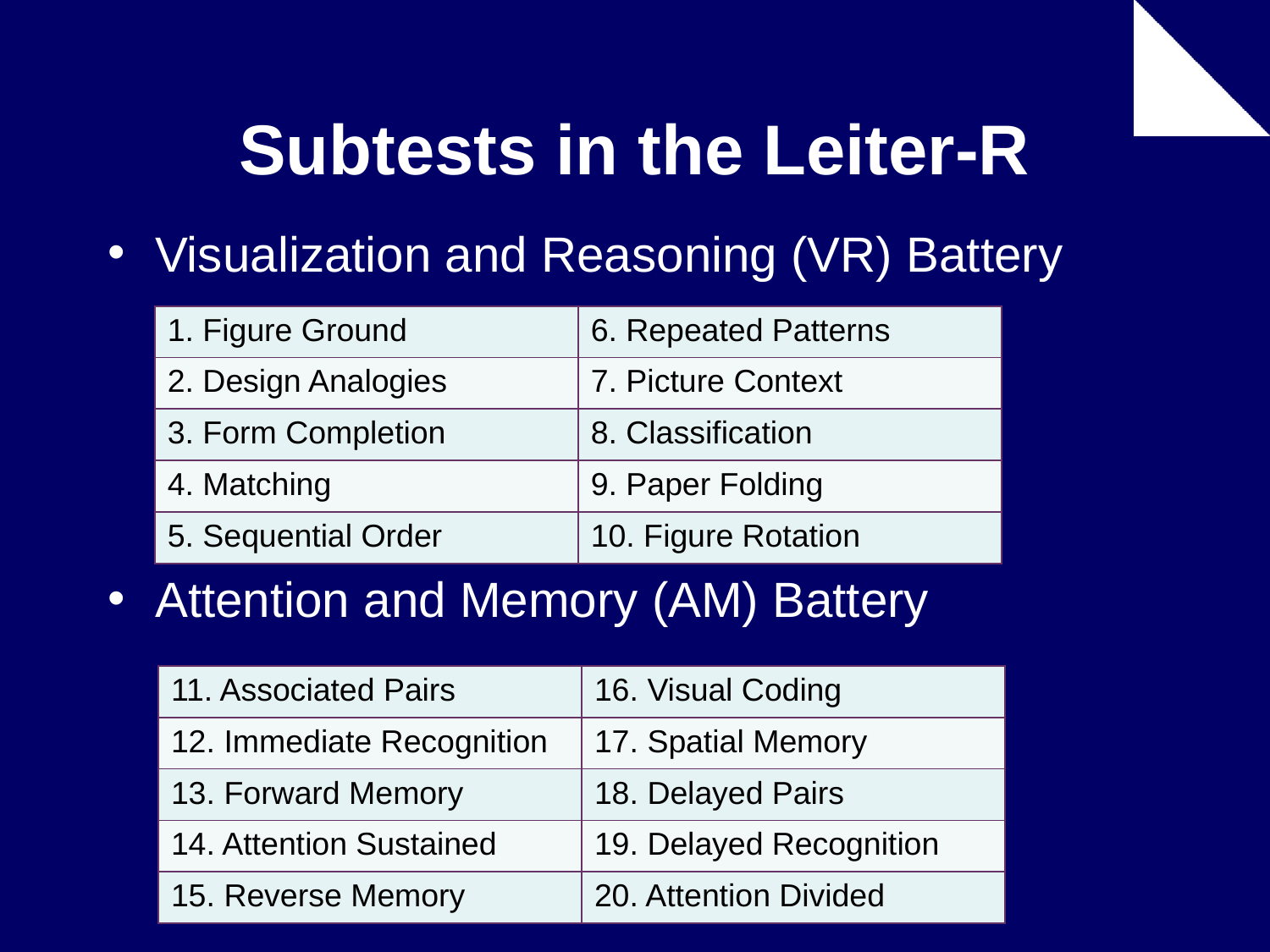

# Subtests in the Leiter-R
Visualization and Reasoning (VR) Battery

Attention and Memory (AM) Battery

| 1. Figure Ground | 6. Repeated Patterns |
| --- | --- |
| 2. Design Analogies | 7. Picture Context |
| 3. Form Completion | 8. Classification |
| 4. Matching | 9. Paper Folding |
| 5. Sequential Order | 10. Figure Rotation |
| 11. Associated Pairs | 16. Visual Coding |
| --- | --- |
| 12. Immediate Recognition | 17. Spatial Memory |
| 13. Forward Memory | 18. Delayed Pairs |
| 14. Attention Sustained | 19. Delayed Recognition |
| 15. Reverse Memory | 20. Attention Divided |